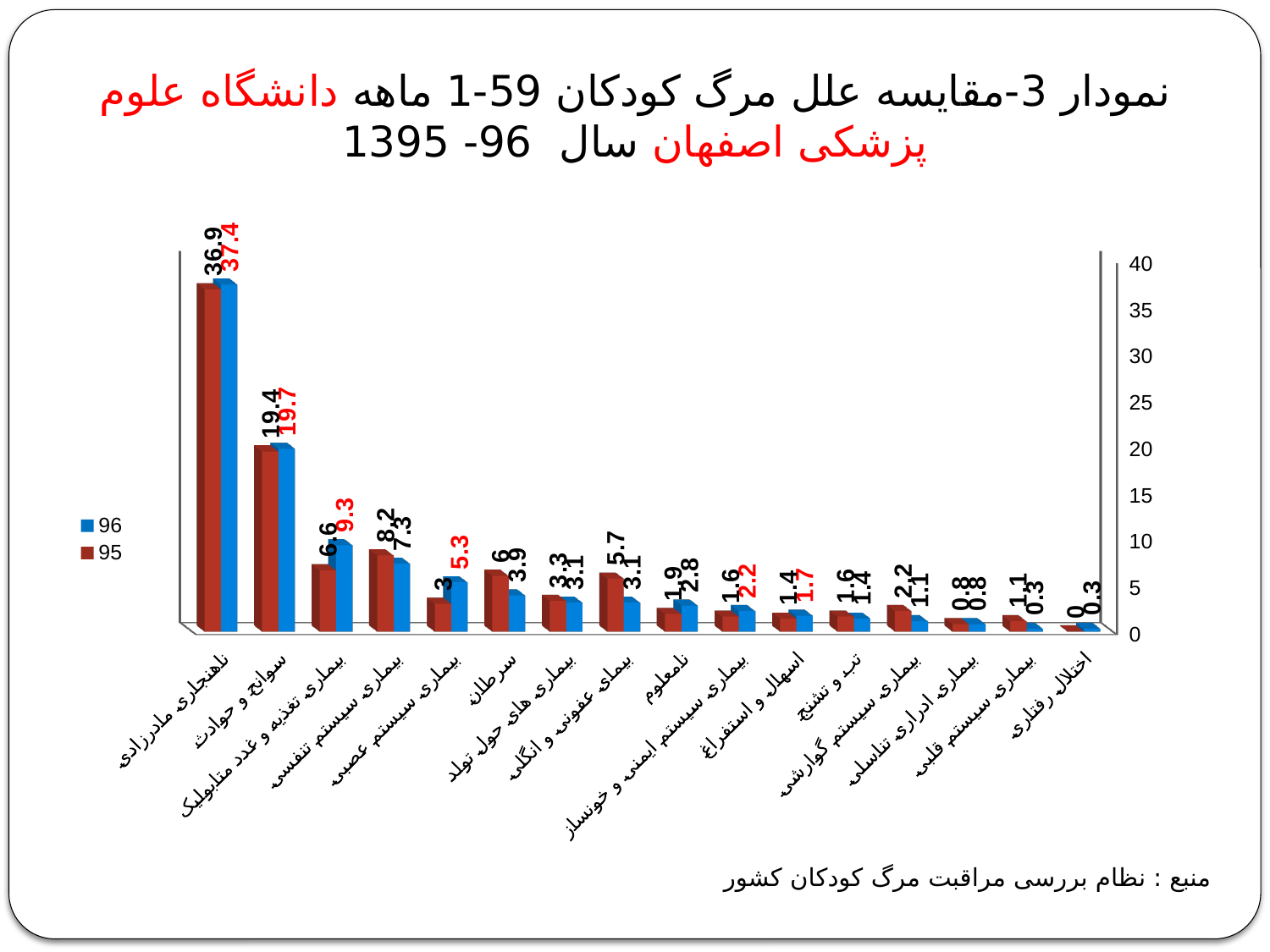

# نمودار 3-مقایسه علل مرگ کودکان 59-1 ماهه دانشگاه علوم پزشکی اصفهان سال  96- 1395

[unsupported chart]

منبع : نظام بررسی مراقبت مرگ کودکان کشور